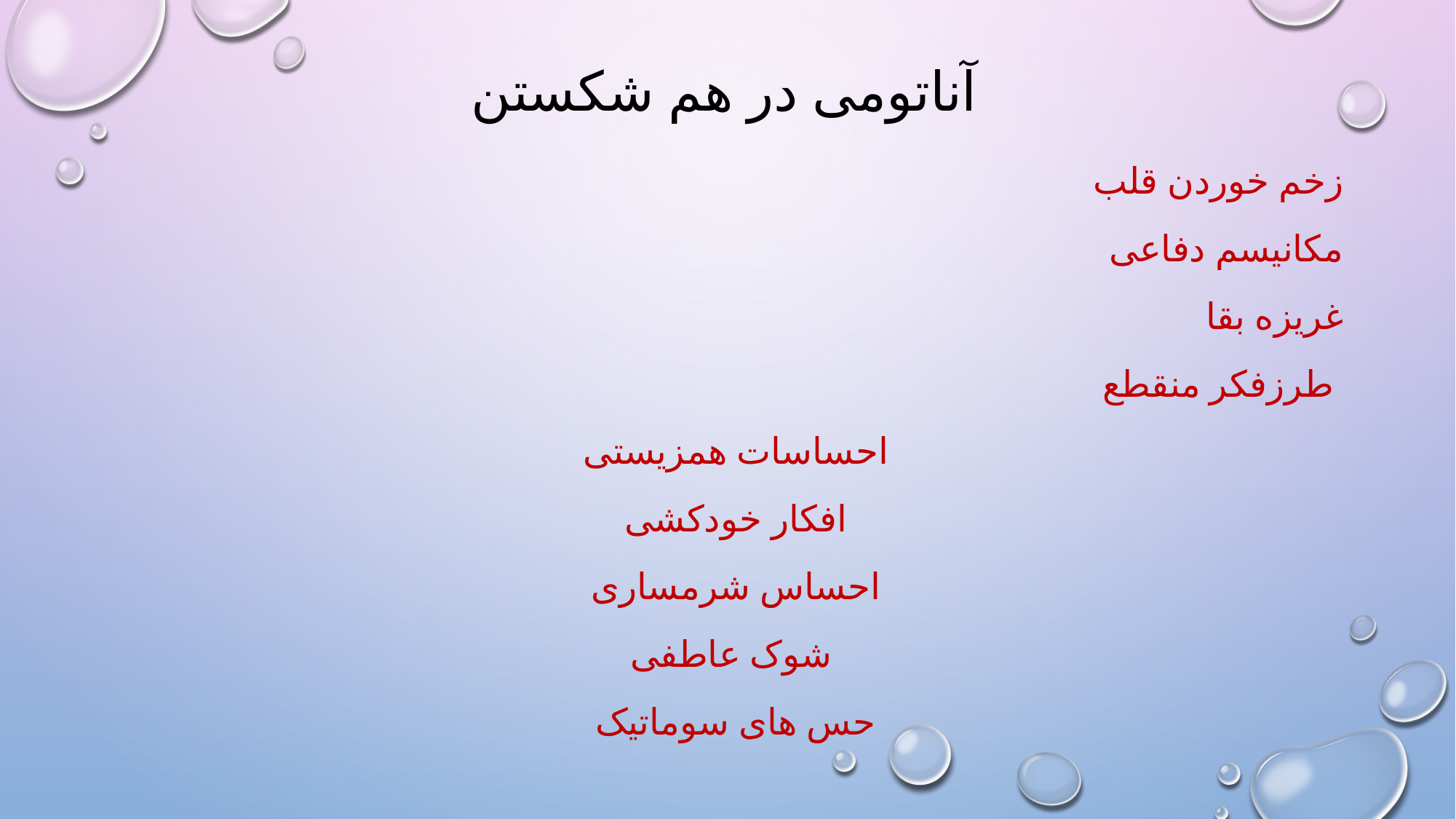

# آناتومی در هم شکستن
زخم خوردن قلب
مکانیسم دفاعی
غریزه بقا
طرزفکر منقطع
احساسات همزیستی
افکار خودکشی
احساس شرمساری
شوک عاطفی
حس های سوماتیک